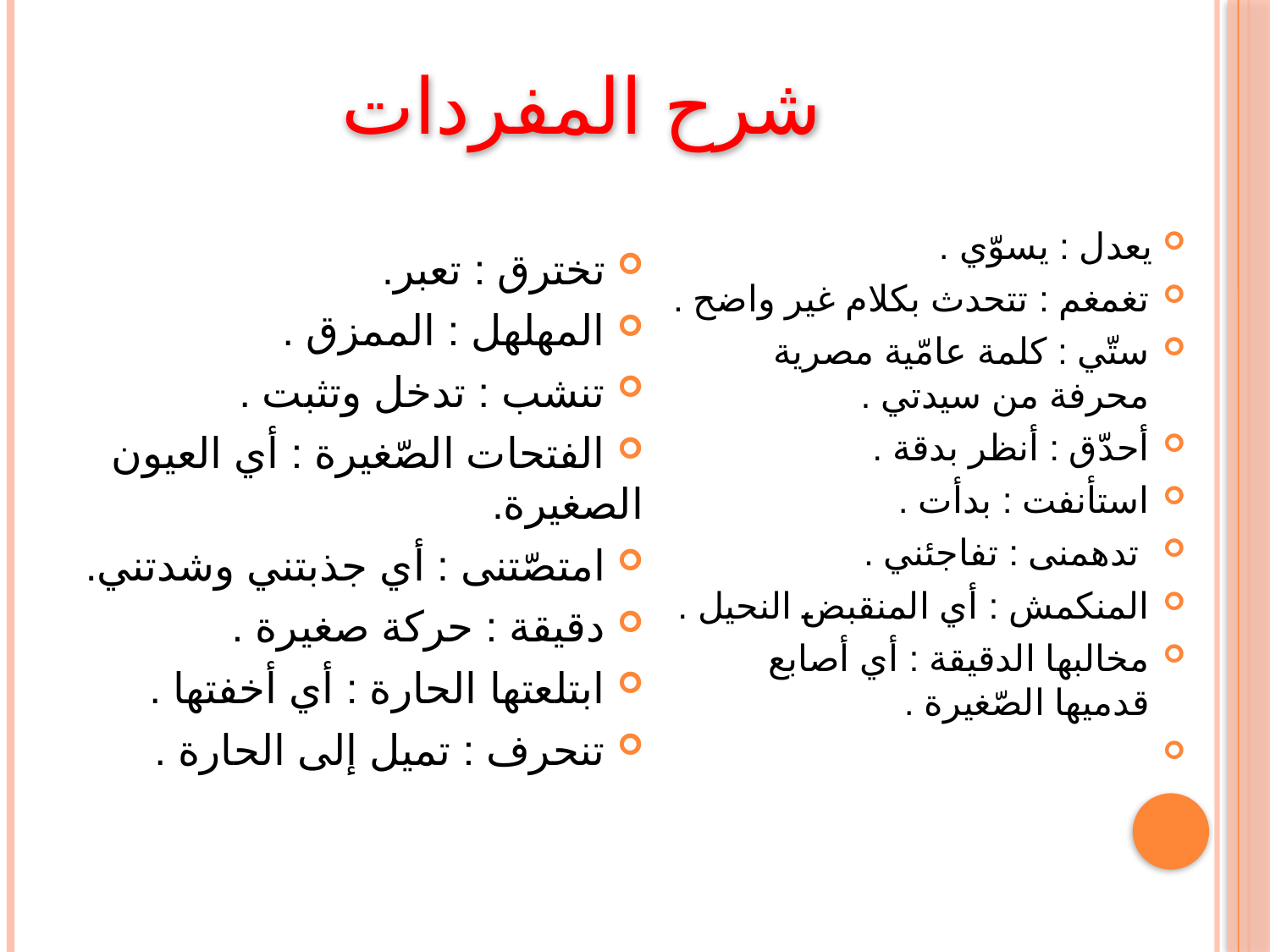

# شرح المفردات

 يعدل : يسوّي .
تغمغم : تتحدث بكلام غير واضح .
ستّي : كلمة عامّية مصرية محرفة من سيدتي .
أحدّق : أنظر بدقة .
استأنفت : بدأت .
 تدهمنى : تفاجئني .
المنكمش : أي المنقبض النحيل .
مخالبها الدقيقة : أي أصابع قدميها الصّغيرة .

 تخترق : تعبر.
 المهلهل : الممزق .
 تنشب : تدخل وتثبت .
 الفتحات الصّغيرة : أي العيون الصغيرة.
 امتصّتنى : أي جذبتني وشدتني.
 دقيقة : حركة صغيرة .
 ابتلعتها الحارة : أي أخفتها .
 تنحرف : تميل إلى الحارة .